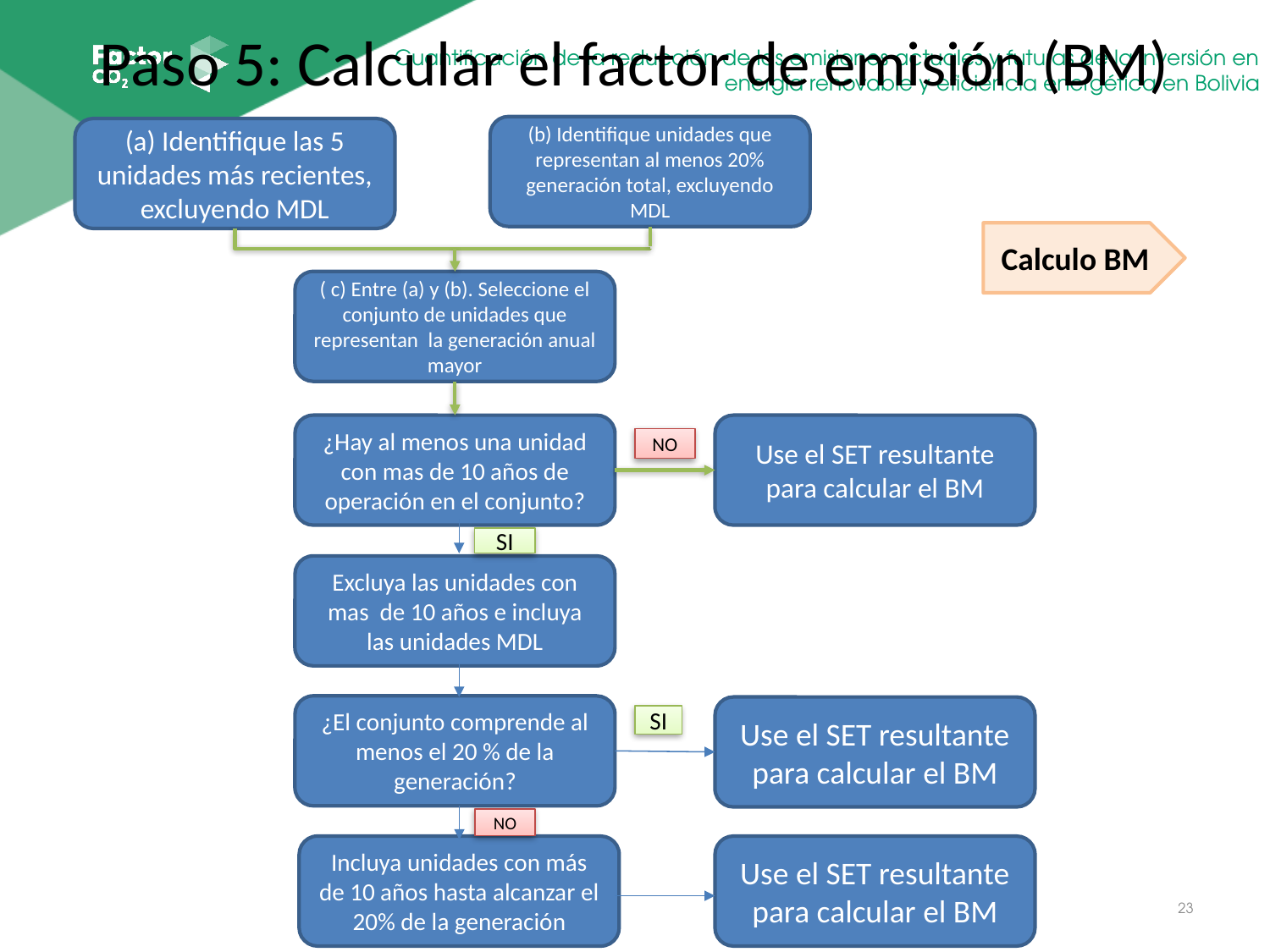

# Paso 5: Calcular el factor de emisión (BM)
(b) Identifique unidades que representan al menos 20% generación total, excluyendo MDL
(a) Identifique las 5 unidades más recientes, excluyendo MDL
Calculo BM
( c) Entre (a) y (b). Seleccione el conjunto de unidades que representan  la generación anual mayor
¿Hay al menos una unidad con mas de 10 años de operación en el conjunto?
Use el SET resultante para calcular el BM
NO
SI
Excluya las unidades con mas  de 10 años e incluya las unidades MDL
¿El conjunto comprende al menos el 20 % de la generación?
Use el SET resultante para calcular el BM
SI
NO
Incluya unidades con más de 10 años hasta alcanzar el 20% de la generación
Use el SET resultante para calcular el BM
23